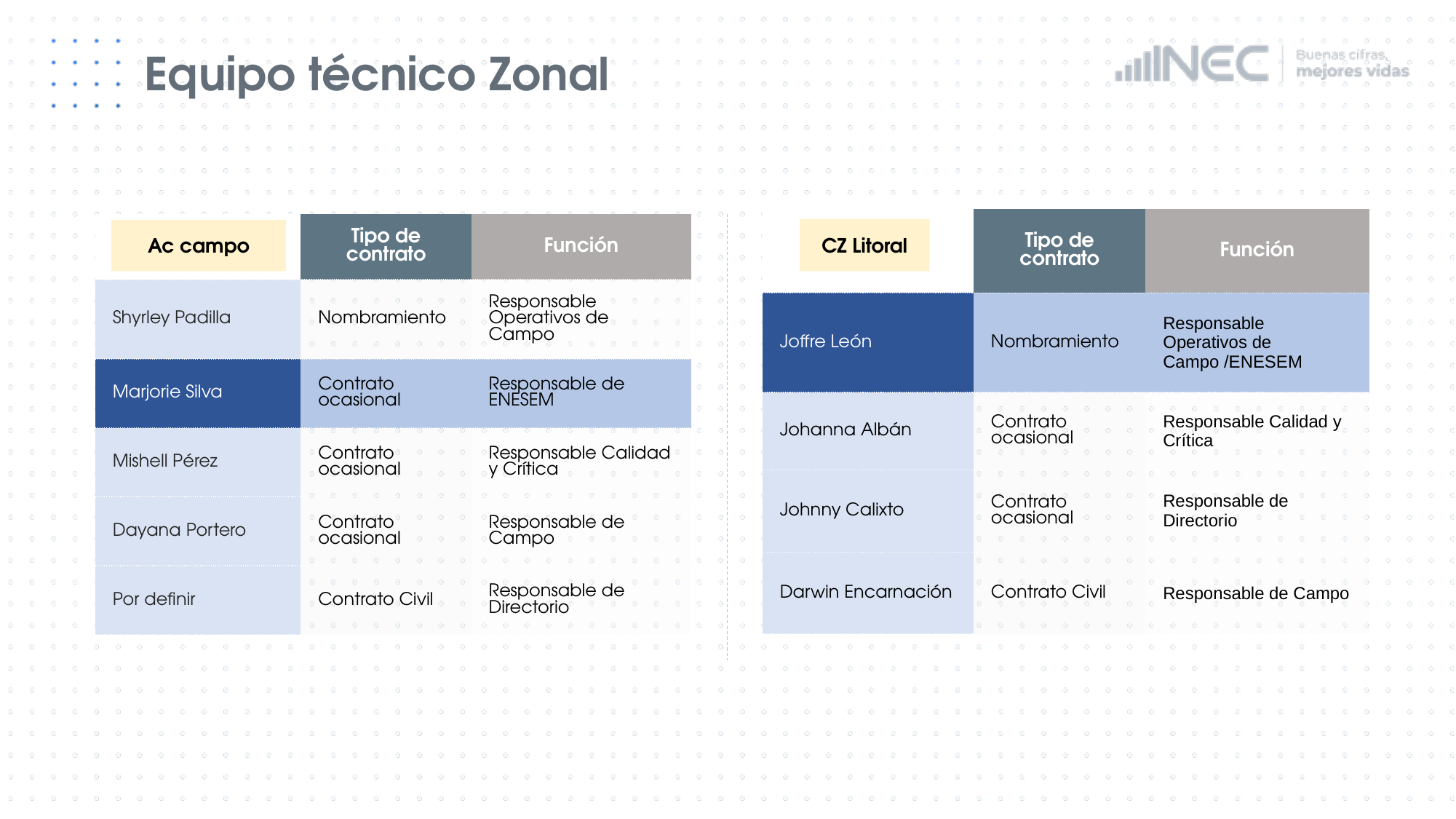

# Equipo técnico Zonal
|  | Tipo de contrato | Función |
| --- | --- | --- |
| Joffre León | Nombramiento | Responsable Operativos de Campo /ENESEM |
| Johanna Albán | Contrato ocasional | Responsable Calidad y Crítica |
| Johnny Calixto | Contrato ocasional | Responsable de Directorio |
| Darwin Encarnación | Contrato Civil | Responsable de Campo |
|  | Tipo de contrato | Función |
| --- | --- | --- |
| Shyrley Padilla | Nombramiento | Responsable Operativos de Campo |
| Marjorie Silva | Contrato ocasional | Responsable de ENESEM |
| Mishell Pérez | Contrato ocasional | Responsable Calidad y Crítica |
| Dayana Portero | Contrato ocasional | Responsable de Campo |
| Por definir | Contrato Civil | Responsable de Directorio |
CZ Litoral
Ac campo